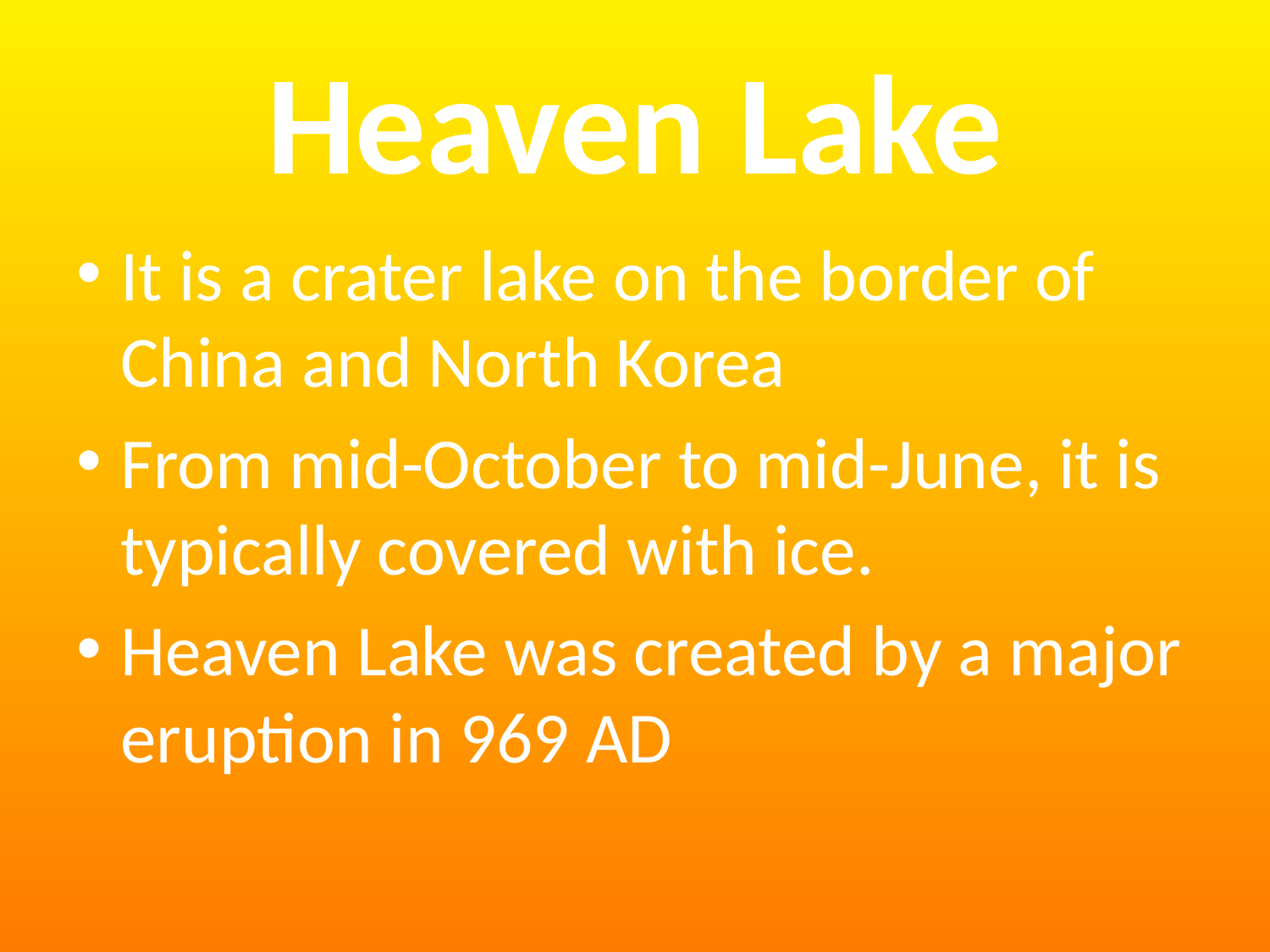

# Heaven Lake
It is a crater lake on the border of China and North Korea
From mid-October to mid-June, it is typically covered with ice.
Heaven Lake was created by a major eruption in 969 AD